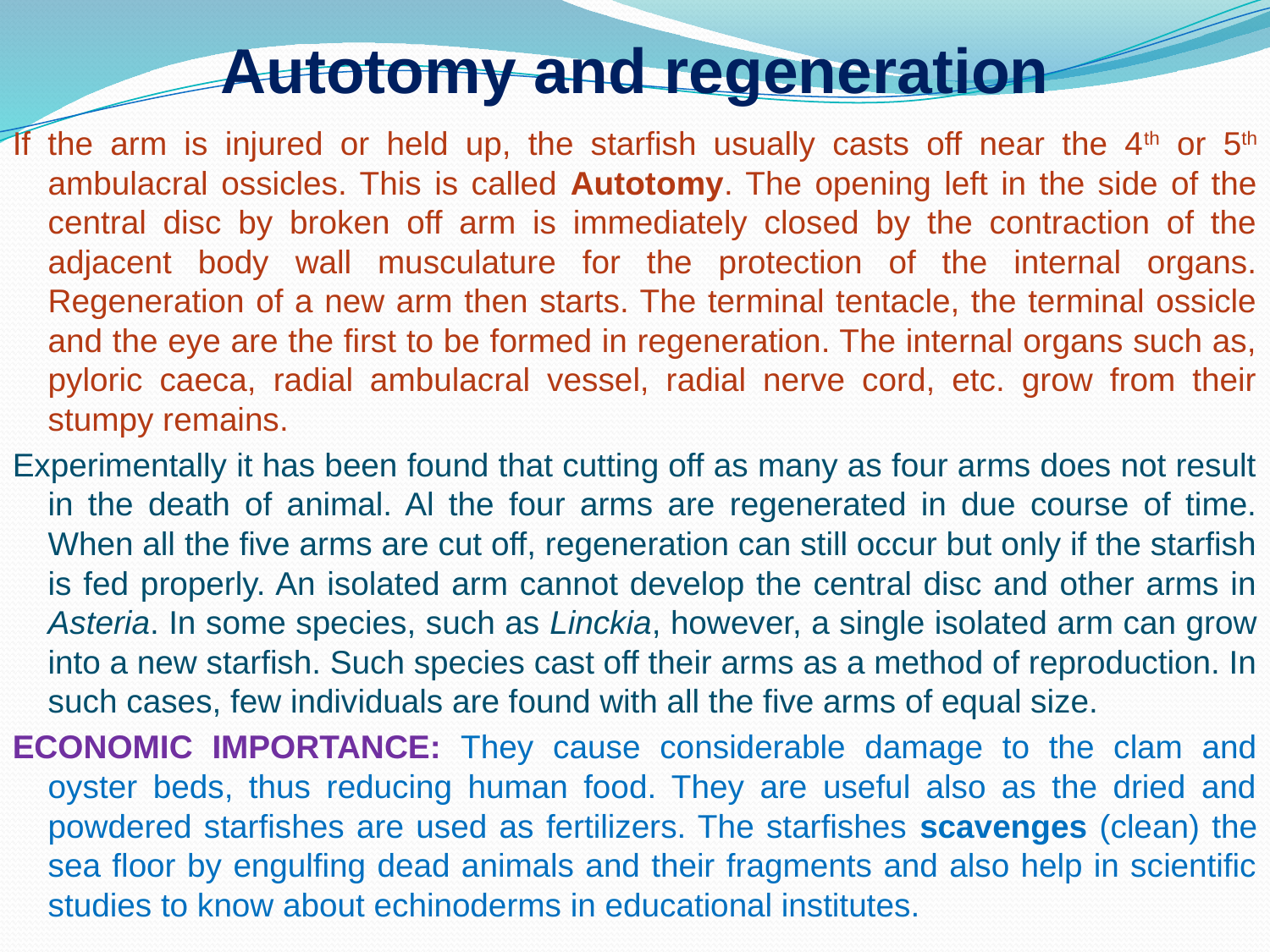

# Autotomy and regeneration
If the arm is injured or held up, the starfish usually casts off near the 4th or 5th ambulacral ossicles. This is called Autotomy. The opening left in the side of the central disc by broken off arm is immediately closed by the contraction of the adjacent body wall musculature for the protection of the internal organs. Regeneration of a new arm then starts. The terminal tentacle, the terminal ossicle and the eye are the first to be formed in regeneration. The internal organs such as, pyloric caeca, radial ambulacral vessel, radial nerve cord, etc. grow from their stumpy remains.
Experimentally it has been found that cutting off as many as four arms does not result in the death of animal. Al the four arms are regenerated in due course of time. When all the five arms are cut off, regeneration can still occur but only if the starfish is fed properly. An isolated arm cannot develop the central disc and other arms in Asteria. In some species, such as Linckia, however, a single isolated arm can grow into a new starfish. Such species cast off their arms as a method of reproduction. In such cases, few individuals are found with all the five arms of equal size.
ECONOMIC IMPORTANCE: They cause considerable damage to the clam and oyster beds, thus reducing human food. They are useful also as the dried and powdered starfishes are used as fertilizers. The starfishes scavenges (clean) the sea floor by engulfing dead animals and their fragments and also help in scientific studies to know about echinoderms in educational institutes.